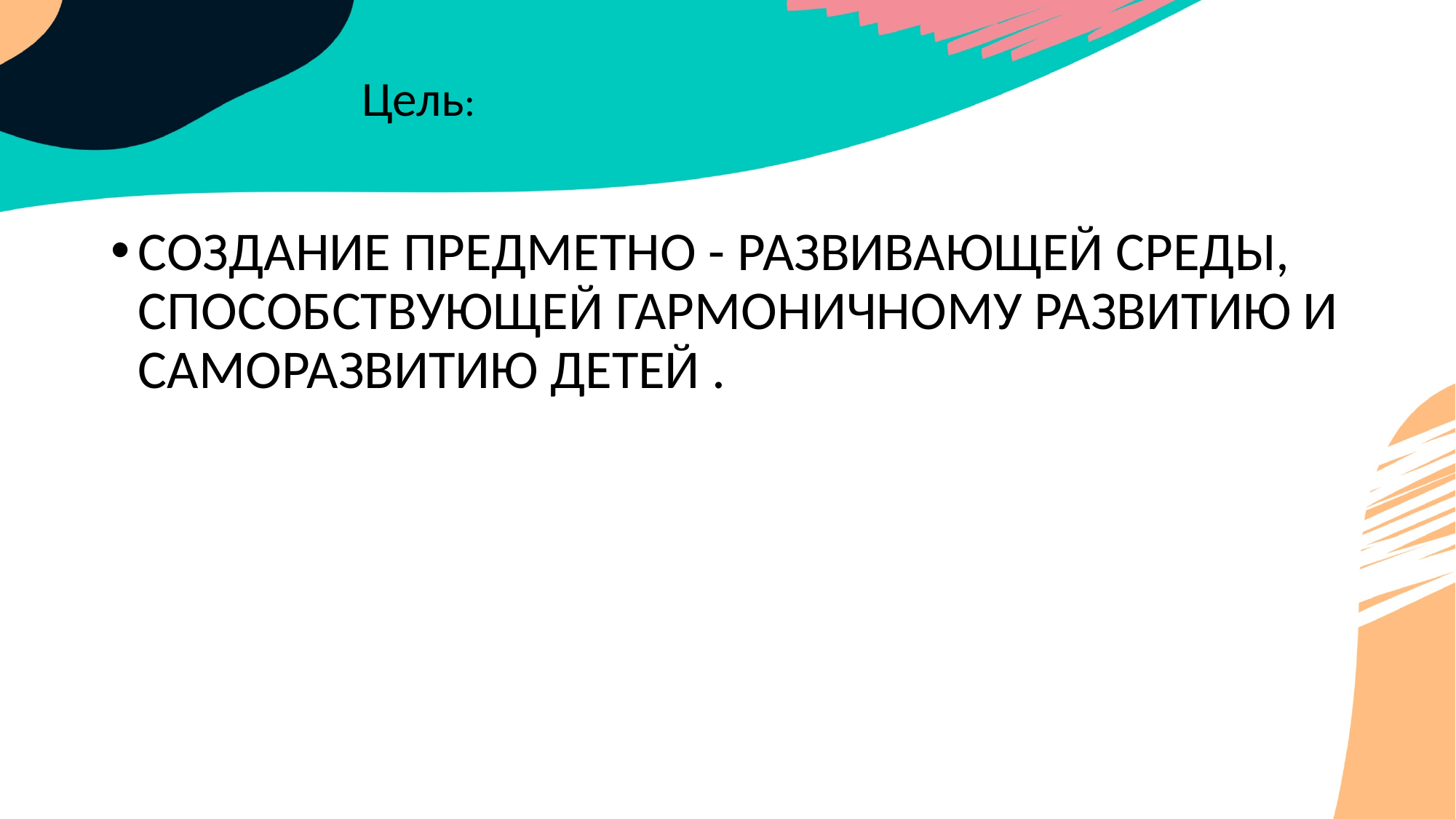

# Цель:
СОЗДАНИЕ ПРЕДМЕТНО - РАЗВИВАЮЩЕЙ СРЕДЫ, СПОСОБСТВУЮЩЕЙ ГАРМОНИЧНОМУ РАЗВИТИЮ И САМОРАЗВИТИЮ ДЕТЕЙ .